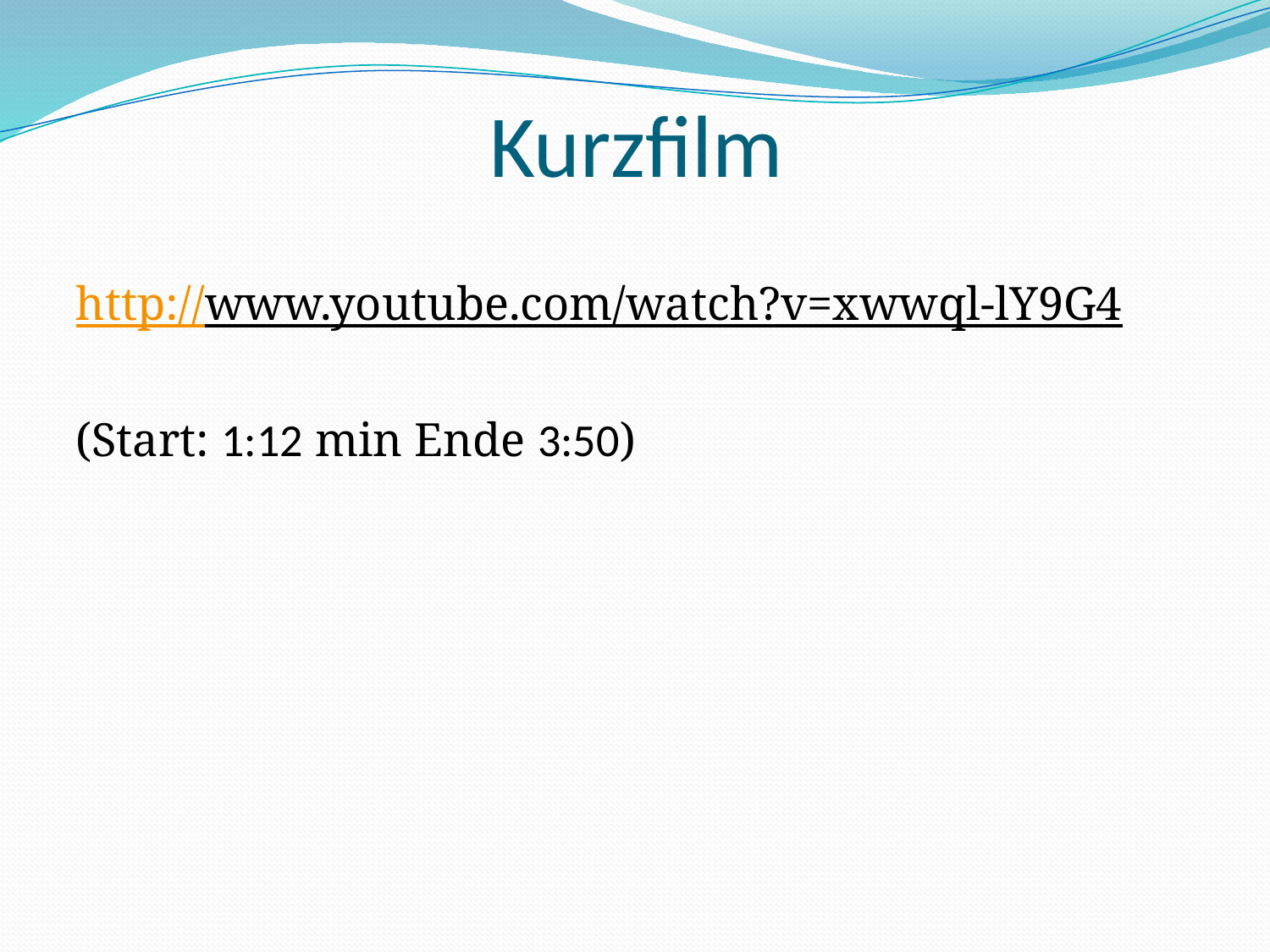

# Kurzfilm
http://www.youtube.com/watch?v=xwwql-lY9G4

(Start: 1:12 min Ende 3:50)